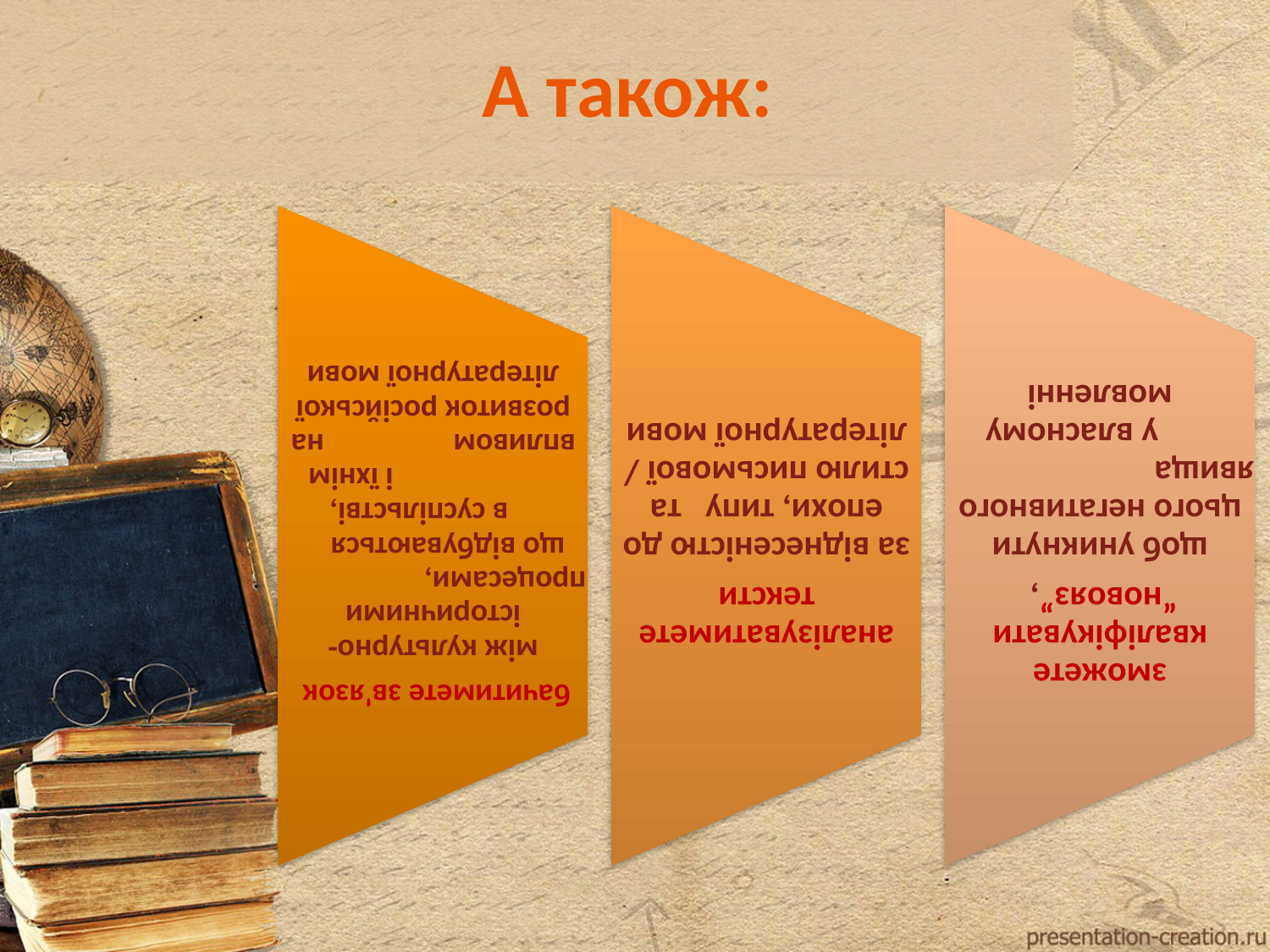

# А також:
бачитимете зв'язок
між культурно-історичними процесами,                        що відбуваються                   в суспільстві,                               і їхнім впливом                  на розвиток російської літературної мови
аналізуватимете тексти
за віднесеністю до епохи, типу   та стилю письмової / літературної мови
зможете кваліфікувати “новояз”,
щоб уникнути цього негативного явища                                  у власному мовленні